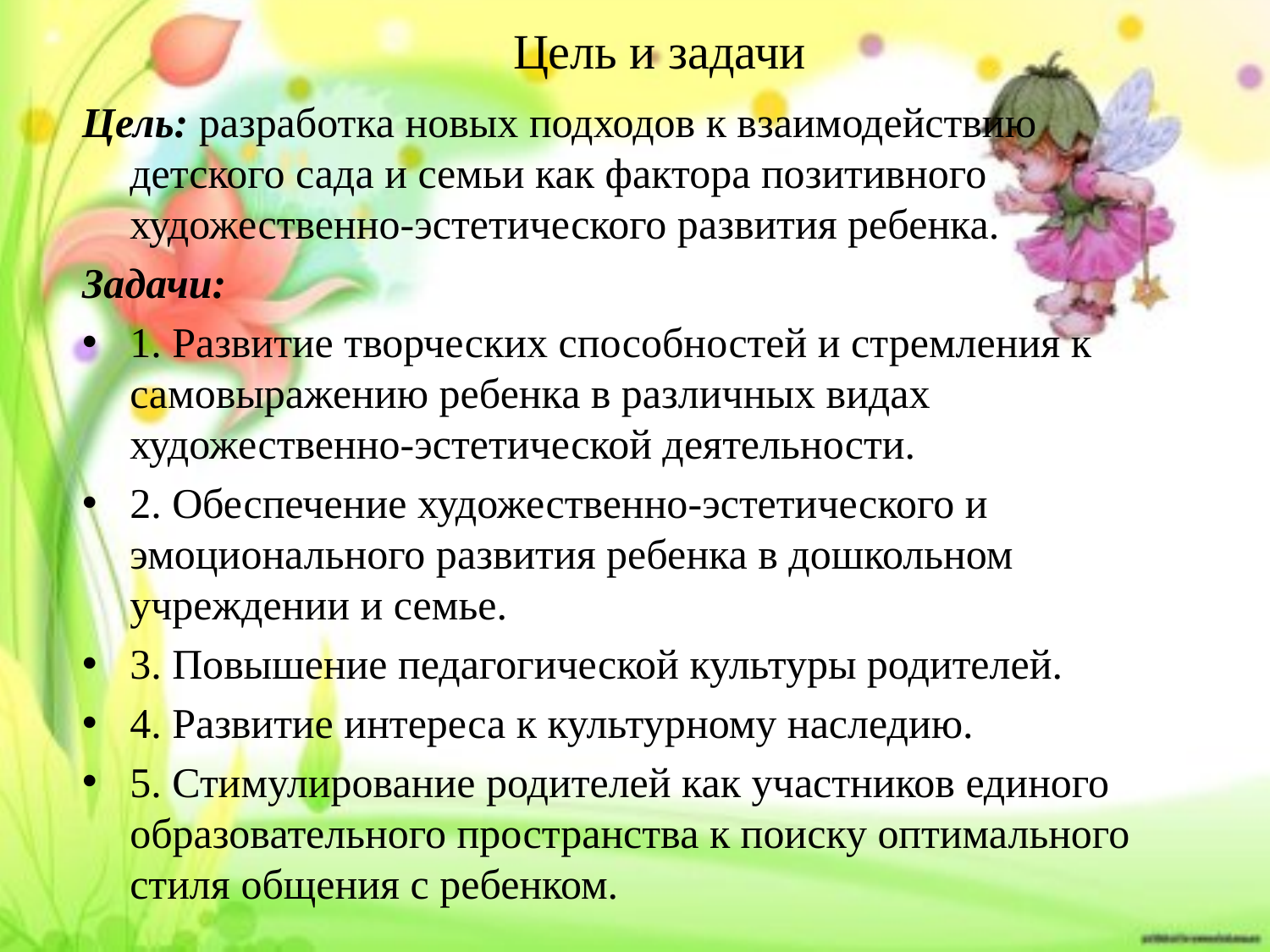

# Цель и задачи
Цель: разработка новых подходов к взаимодействию детского сада и семьи как фактора позитивного художественно-эстетического развития ребенка.
Задачи:
1. Развитие творческих способностей и стремления к самовыражению ребенка в различных видах художественно-эстетической деятельности.
2. Обеспечение художественно-эстетического и эмоционального развития ребенка в дошкольном учреждении и семье.
3. Повышение педагогической культуры родителей.
4. Развитие интереса к культурному наследию.
5. Стимулирование родителей как участников единого образовательного пространства к поиску оптимального стиля общения с ребенком.